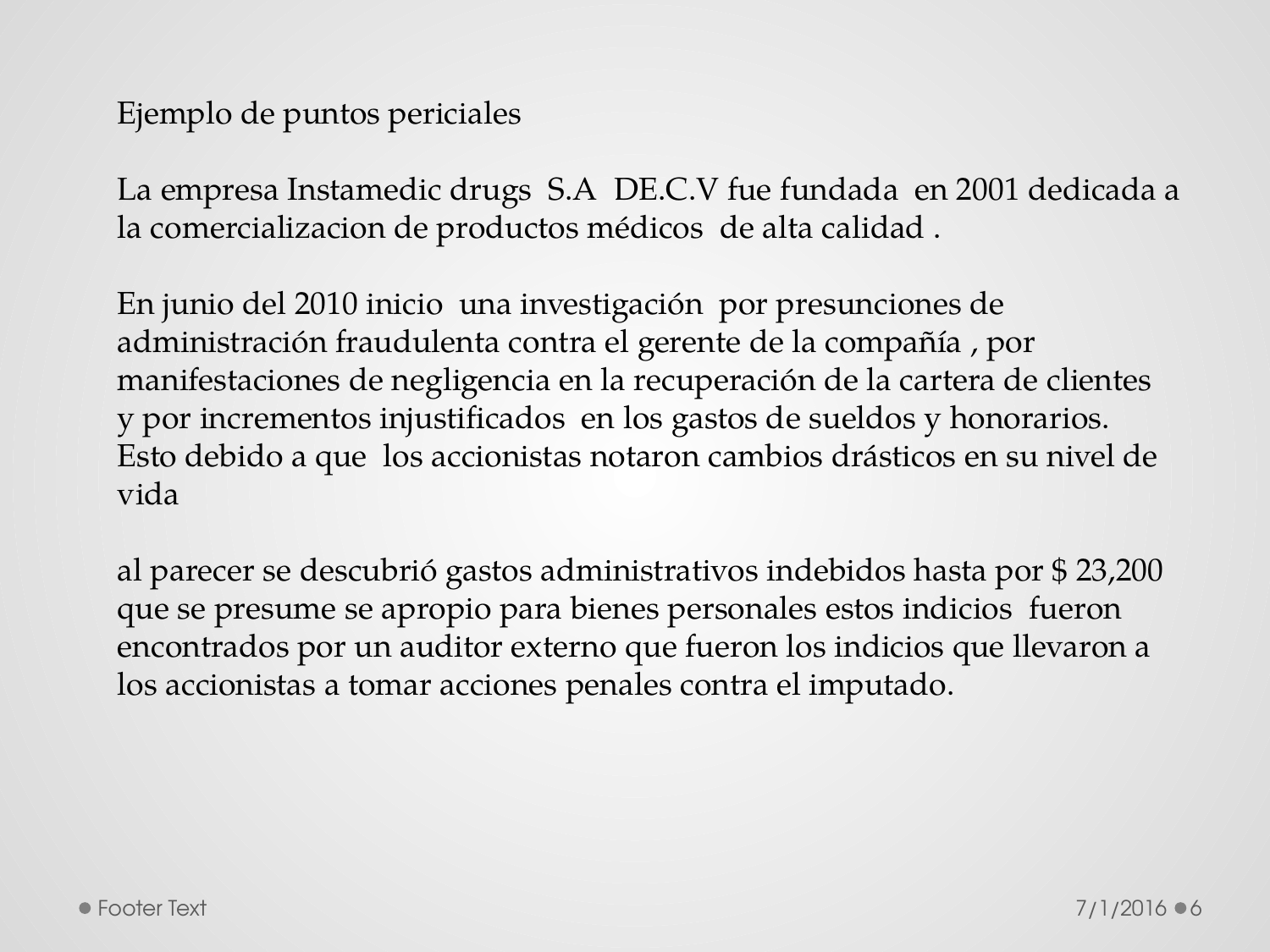

Ejemplo de puntos periciales

La empresa Instamedic drugs  S.A  DE.C.V fue fundada  en 2001 dedicada a la comercializacion de productos médicos  de alta calidad .

En junio del 2010 inicio  una investigación  por presunciones de administración fraudulenta contra el gerente de la compañía , por manifestaciones de negligencia en la recuperación de la cartera de clientes  y por incrementos injustificados  en los gastos de sueldos y honorarios.
Esto debido a que  los accionistas notaron cambios drásticos en su nivel de vida

al parecer se descubrió gastos administrativos indebidos hasta por $ 23,200 que se presume se apropio para bienes personales estos indicios  fueron encontrados por un auditor externo que fueron los indicios que llevaron a los accionistas a tomar acciones penales contra el imputado.
Footer Text
7/1/2016
6